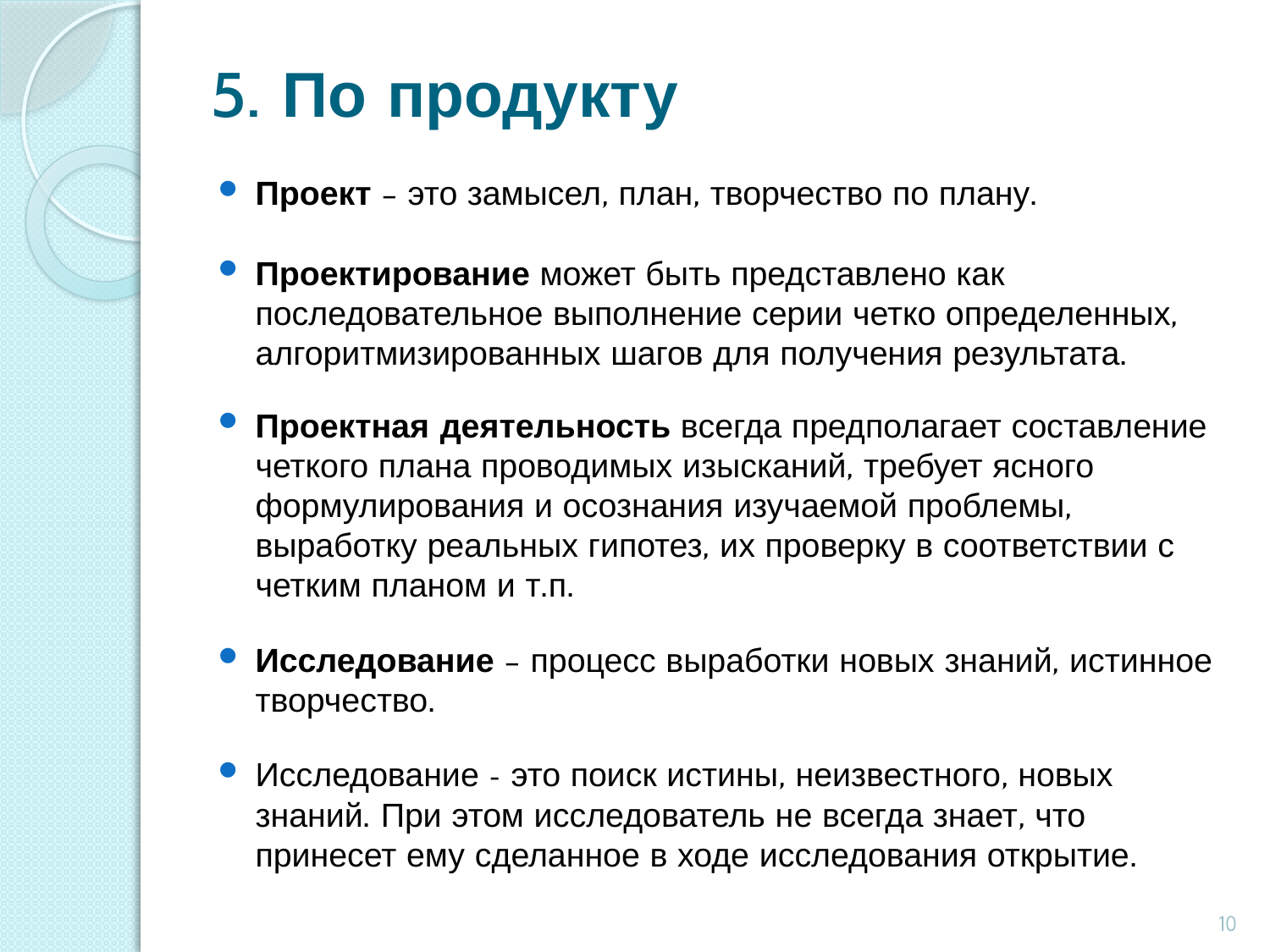

# 5. По продукту
Проект – это замысел, план, творчество по плану.

Проектирование может быть представлено как последовательное выполнение серии четко определенных, алгоритмизированных шагов для получения результата.

Проектная деятельность всегда предполагает составление четкого плана проводимых изысканий, требует ясного формулирования и осознания изучаемой проблемы, выработку реальных гипотез, их проверку в соответствии с четким планом и т.п.

Исследование – процесс выработки новых знаний, истинное творчество.

Исследование - это поиск истины, неизвестного, новых знаний. При этом исследователь не всегда знает, что принесет ему сделанное в ходе исследования открытие.

10